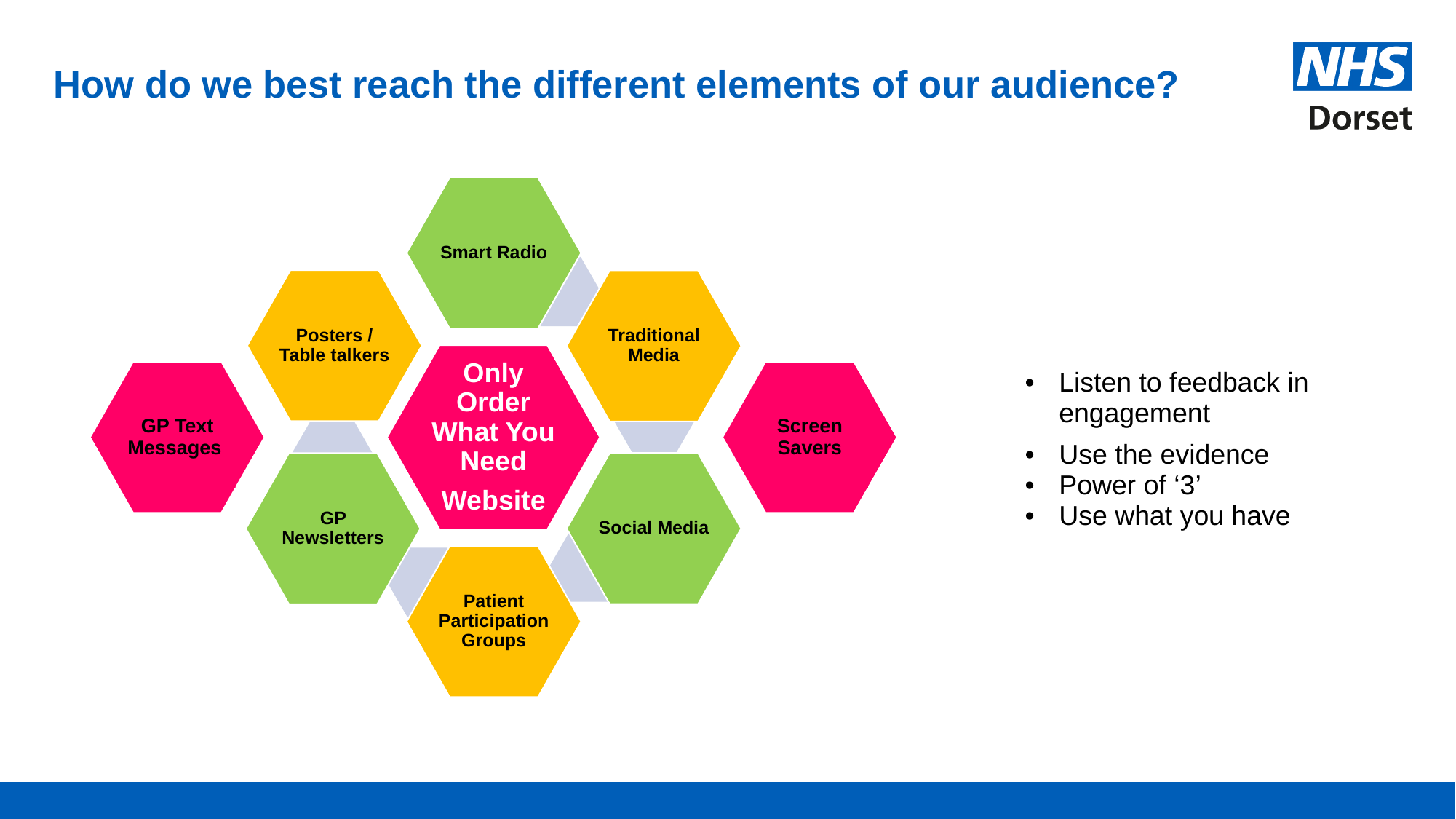

# How do we best reach the different elements of our audience?
Only Order What You Need
Website
Smart Radio
Traditional Media
Social Media
Patient Participation Groups
GP Newsletters
Posters / Table talkers

Screen Savers
| Listen to feedback in engagement |
| --- |
| Use the evidence Power of ‘3’ Use what you have |
|  |
|  |
|  |

GP Text Messages